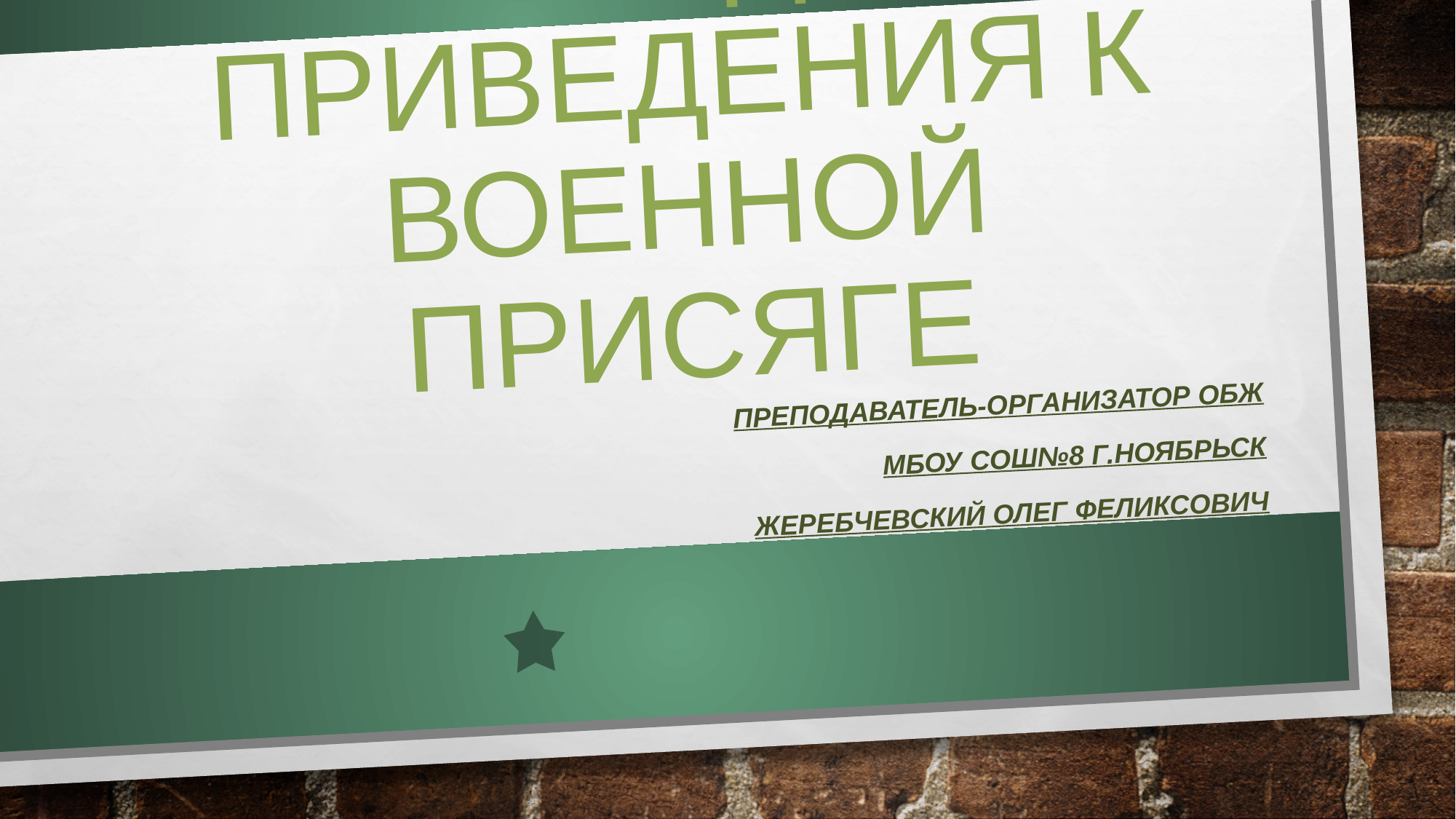

# Порядок приведения к Военной присяге
Преподаватель-организатор ОБЖ
МБОУ СОШ№8 г.Ноябрьск
Жеребчевский Олег Феликсович